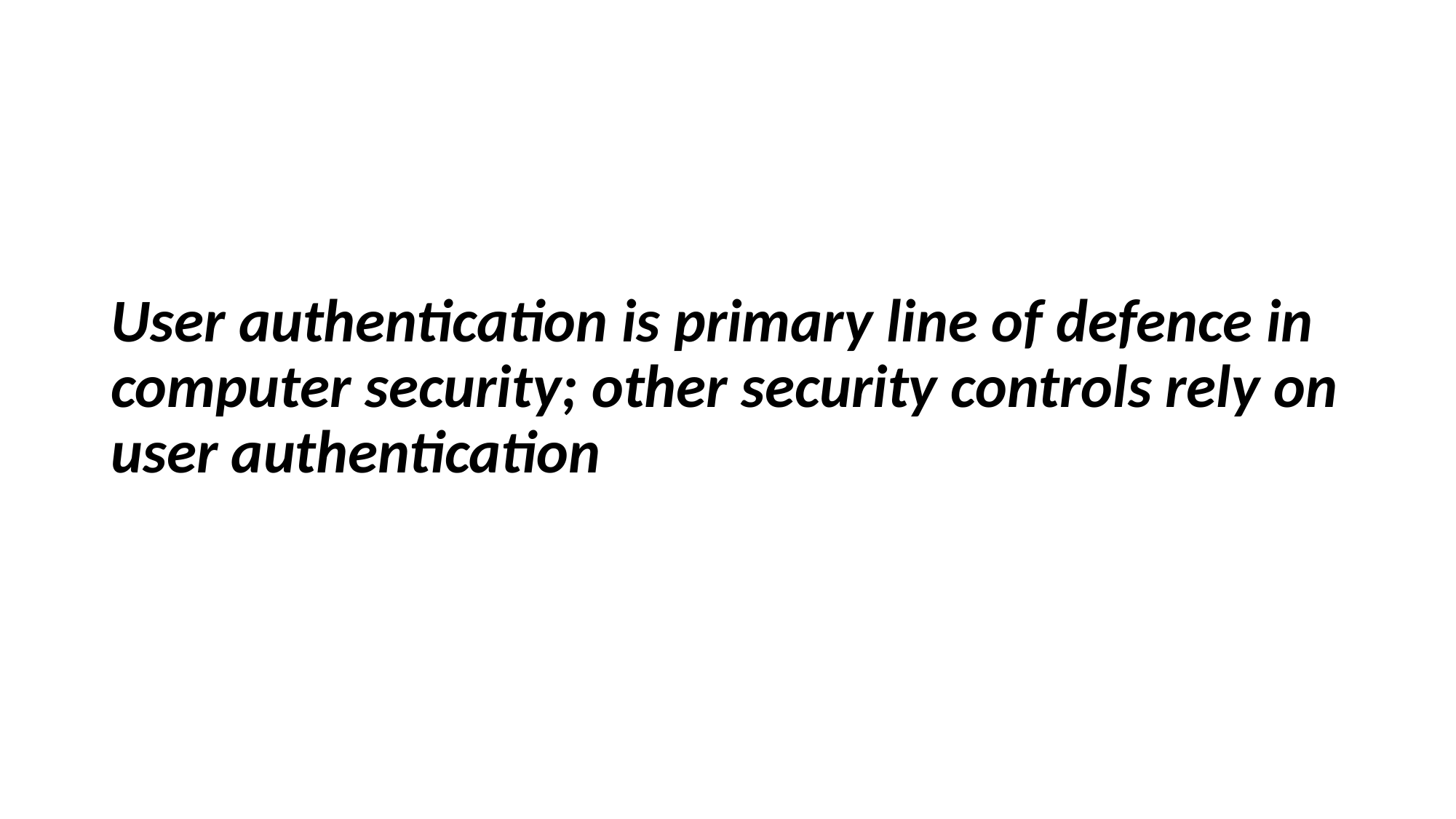

#

User authentication is primary line of defence in computer security; other security controls rely on user authentication